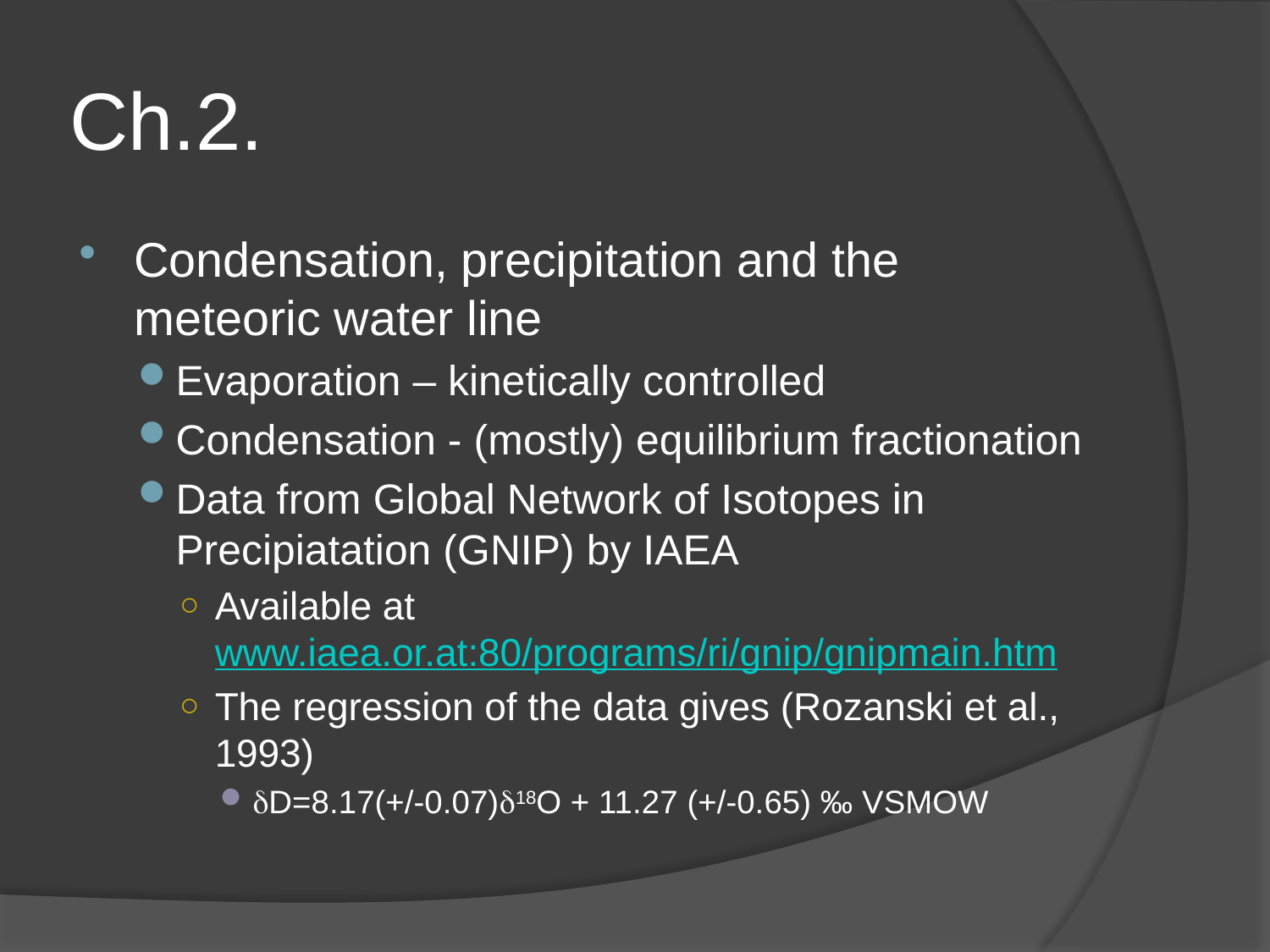

# Ch.2.
Condensation, precipitation and the meteoric water line
Evaporation – kinetically controlled
Condensation - (mostly) equilibrium fractionation
Data from Global Network of Isotopes in Precipiatation (GNIP) by IAEA
Available at www.iaea.or.at:80/programs/ri/gnip/gnipmain.htm
The regression of the data gives (Rozanski et al., 1993)
δD=8.17(+/-0.07)δ18O + 11.27 (+/-0.65) ‰ VSMOW